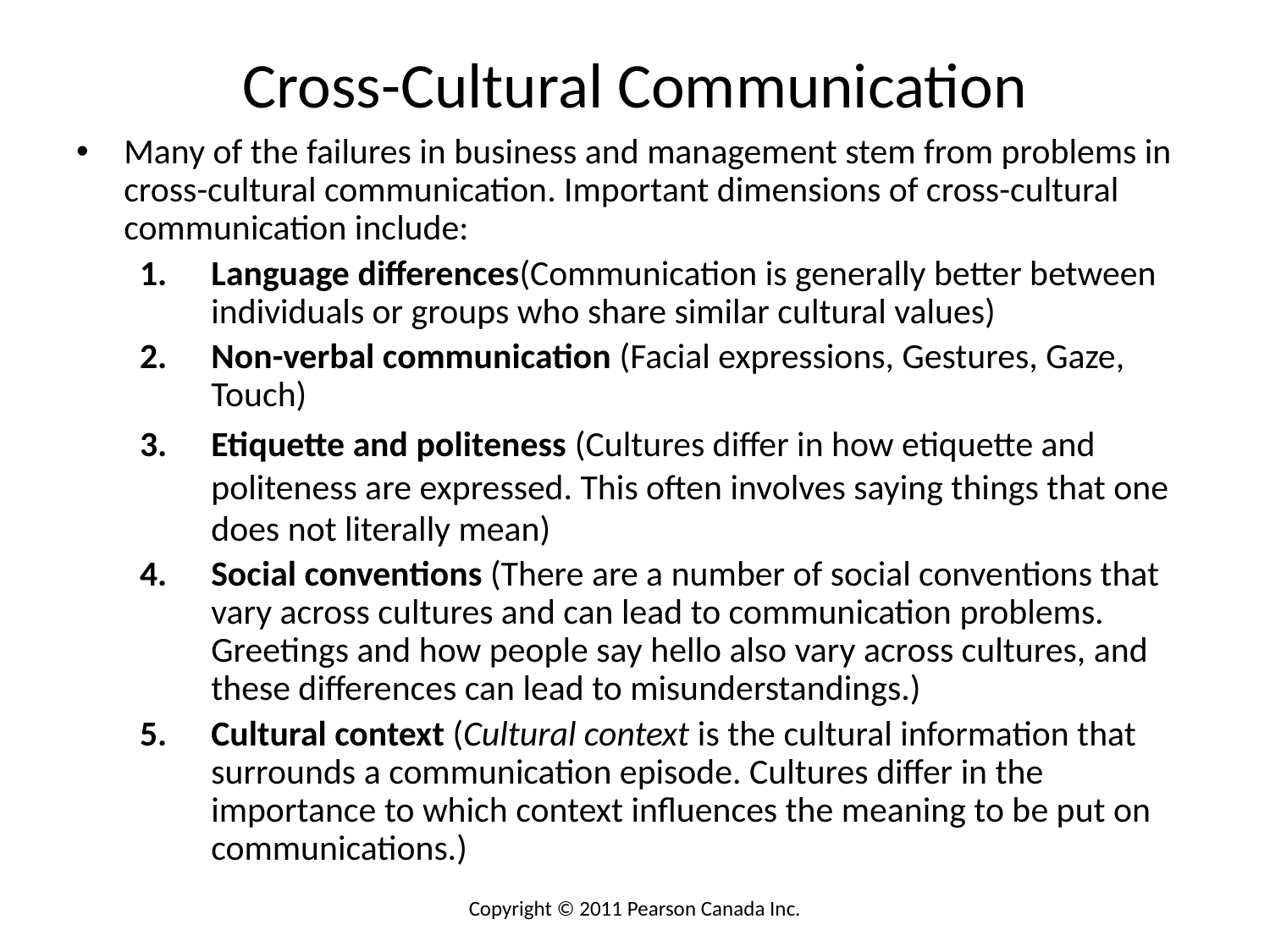

# Cross-Cultural Communication
Many of the failures in business and management stem from problems in cross-cultural communication. Important dimensions of cross-cultural communication include:
Language differences(Communication is generally better between individuals or groups who share similar cultural values)
Non-verbal communication (Facial expressions, Gestures, Gaze, Touch)
Etiquette and politeness (Cultures differ in how etiquette and politeness are expressed. This often involves saying things that one does not literally mean)
Social conventions (There are a number of social conventions that vary across cultures and can lead to communication problems. Greetings and how people say hello also vary across cultures, and these differences can lead to misunderstandings.)
Cultural context (Cultural context is the cultural information that surrounds a communication episode. Cultures differ in the importance to which context influences the meaning to be put on communications.)
Copyright © 2011 Pearson Canada Inc.